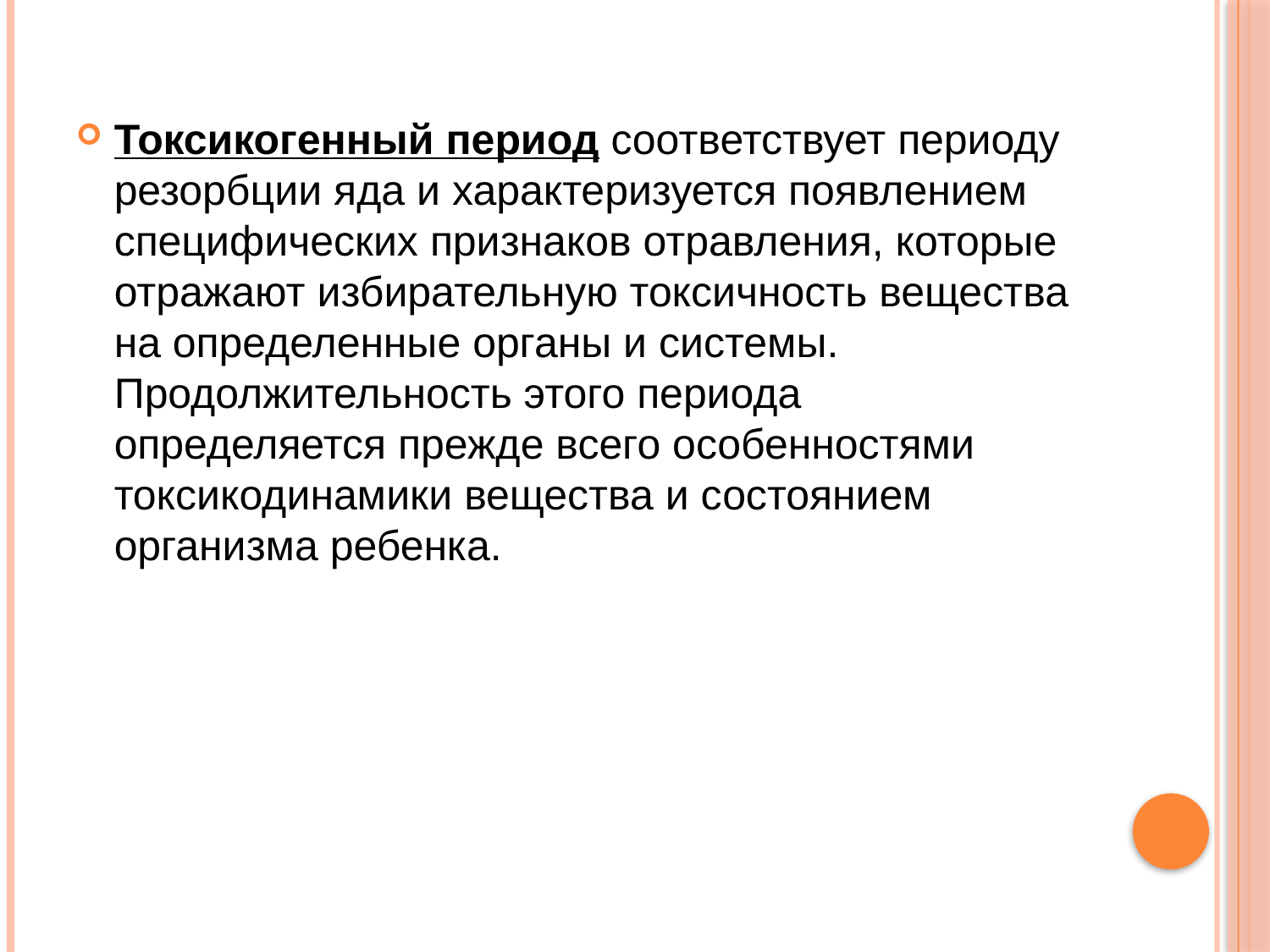

Токсикогенный период соответствует периоду резорбции яда и характеризуется появлением специфических признаков отравления, которые отражают избирательную токсичность вещества на определенные органы и системы. Продолжительность этого периода определяется прежде всего особенностями токсикодинамики вещества и состоянием организма ребенка.